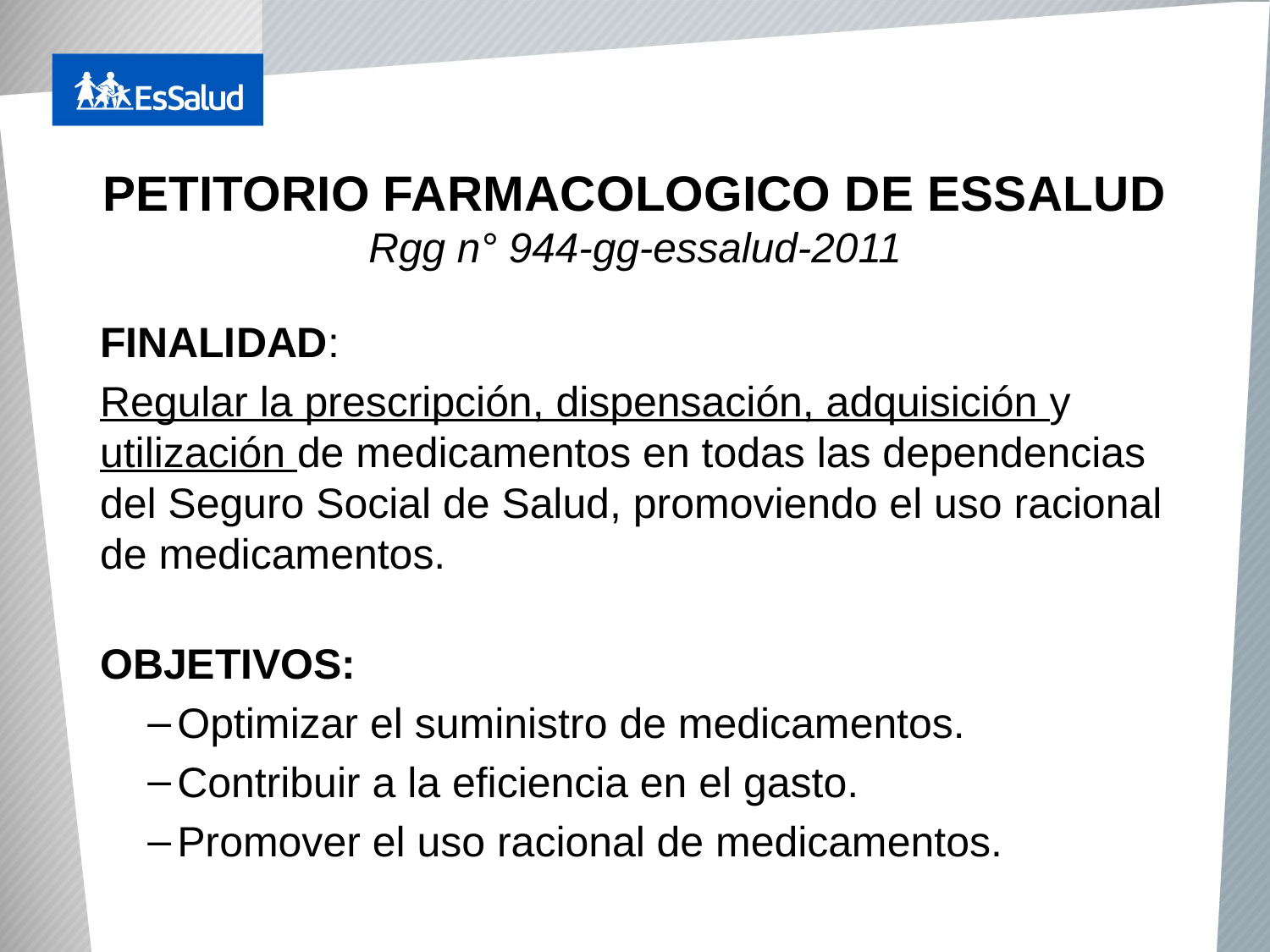

# PETITORIO FARMACOLOGICO DE ESSALUD Rgg n° 944-gg-essalud-2011
FINALIDAD:
Regular la prescripción, dispensación, adquisición y utilización de medicamentos en todas las dependencias del Seguro Social de Salud, promoviendo el uso racional de medicamentos.
OBJETIVOS:
Optimizar el suministro de medicamentos.
Contribuir a la eficiencia en el gasto.
Promover el uso racional de medicamentos.